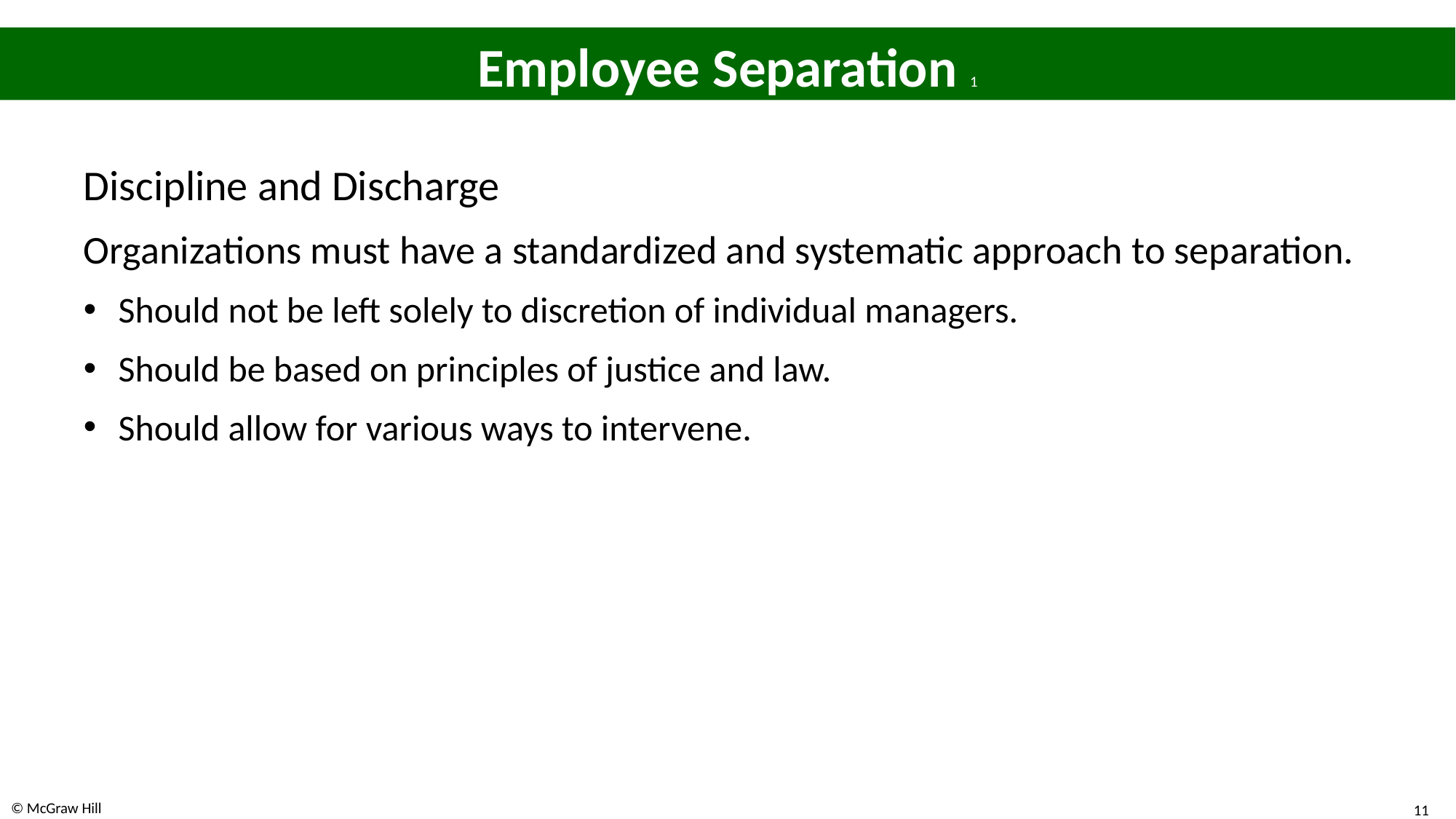

# Employee Separation 1
Discipline and Discharge
Organizations must have a standardized and systematic approach to separation.
Should not be left solely to discretion of individual managers.
Should be based on principles of justice and law.
Should allow for various ways to intervene.